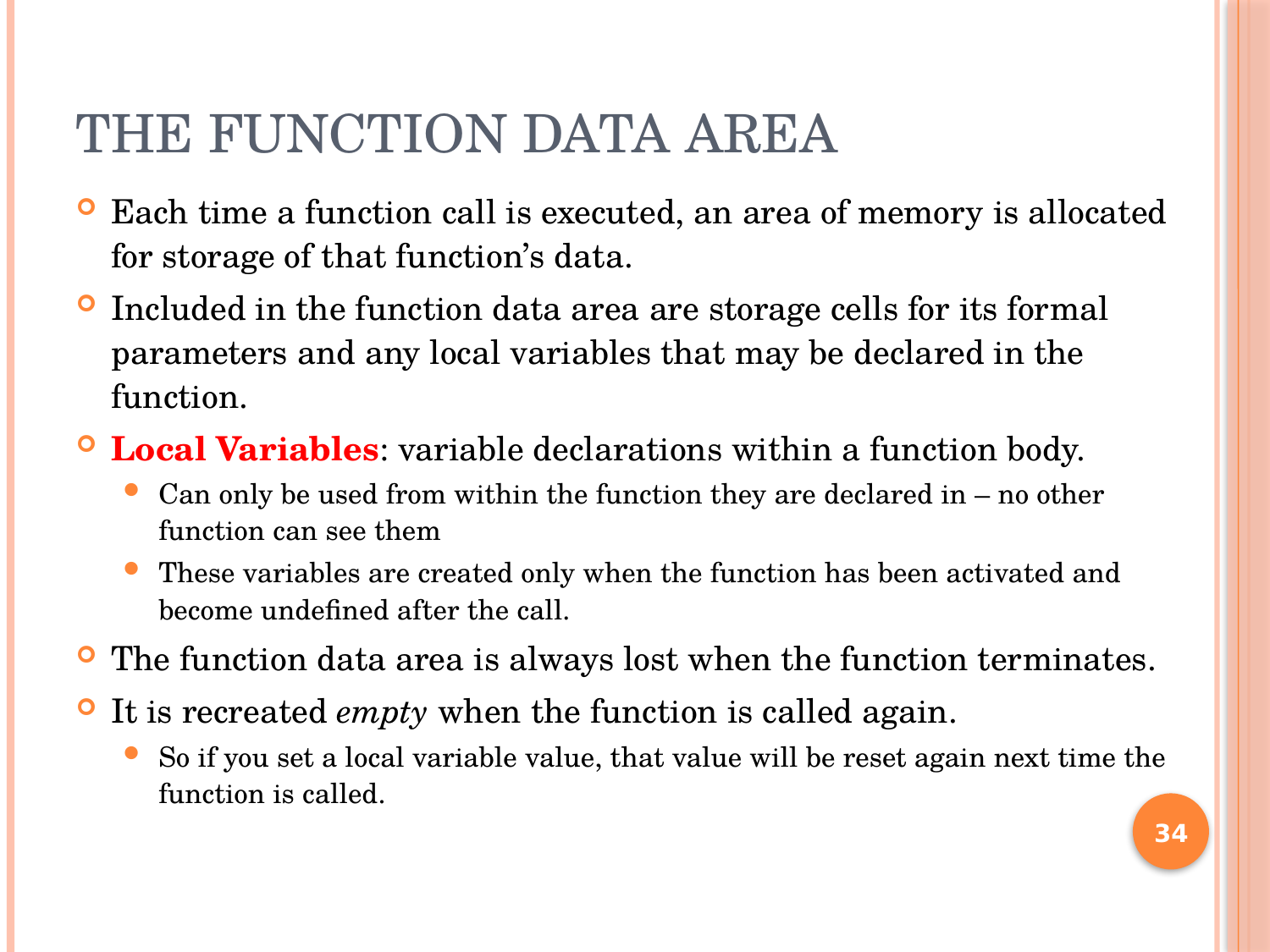

# The Function Data Area
Each time a function call is executed, an area of memory is allocated for storage of that function’s data.
Included in the function data area are storage cells for its formal parameters and any local variables that may be declared in the function.
Local Variables: variable declarations within a function body.
Can only be used from within the function they are declared in – no other function can see them
These variables are created only when the function has been activated and become undefined after the call.
The function data area is always lost when the function terminates.
It is recreated empty when the function is called again.
So if you set a local variable value, that value will be reset again next time the function is called.
34